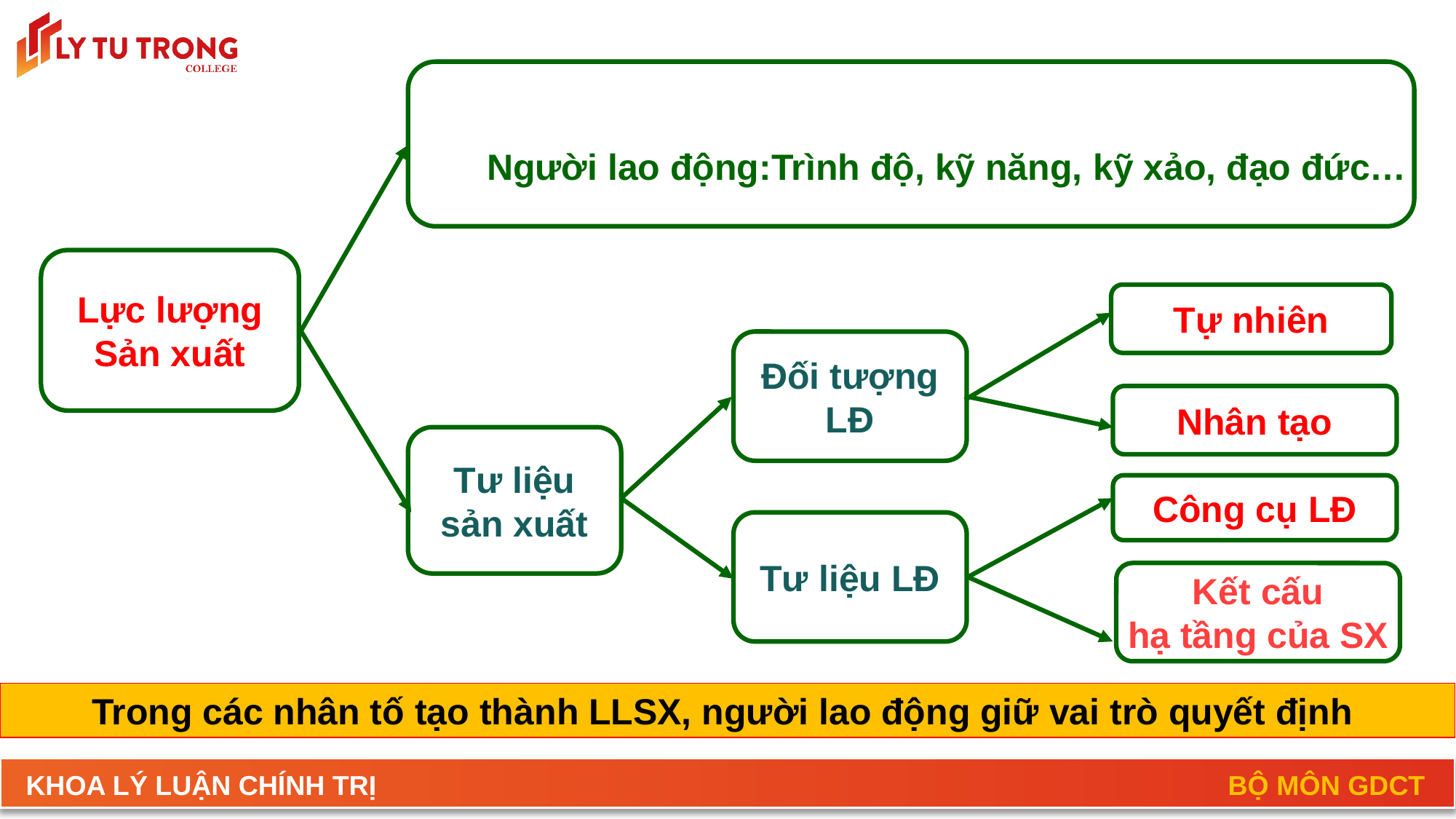

+ Lực lượng sản xuất:

       Người lao động:Trình độ, kỹ năng, kỹ xảo, đạo đức…

Lực lượng
Sản xuất
Tự nhiên

Đối tượng
LĐ
Nhân tạo

Tư liệu
sản xuất
Công cụ LĐ

Tư liệu LĐ
Kết cấu
hạ tầng của SX

Trong các nhân tố tạo thành LLSX, người lao động giữ vai trò quyết định